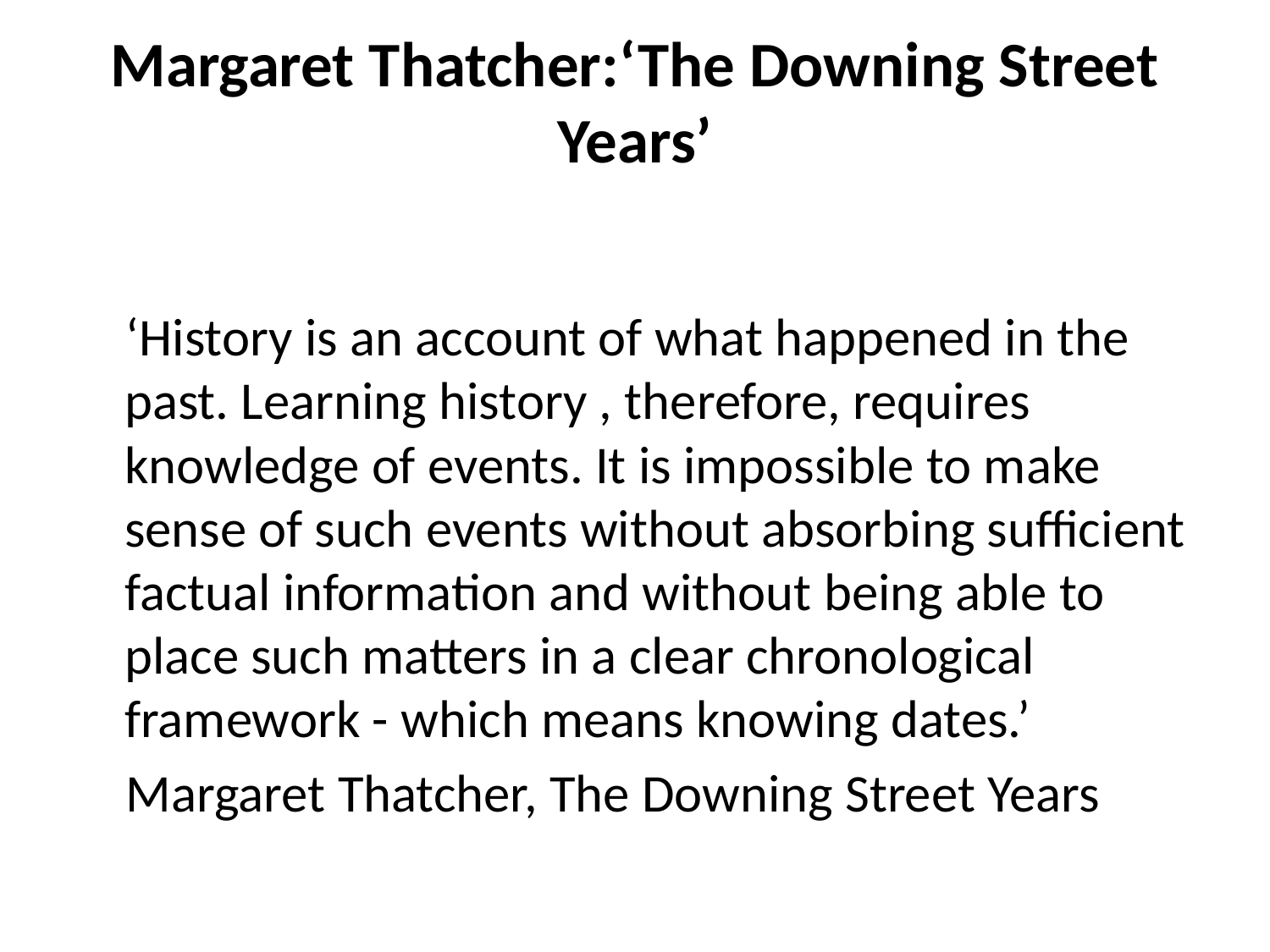

# Margaret Thatcher:‘The Downing Street Years’

‘History is an account of what happened in the past. Learning history , therefore, requires knowledge of events. It is impossible to make sense of such events without absorbing sufficient factual information and without being able to place such matters in a clear chronological framework - which means knowing dates.’
Margaret Thatcher, The Downing Street Years